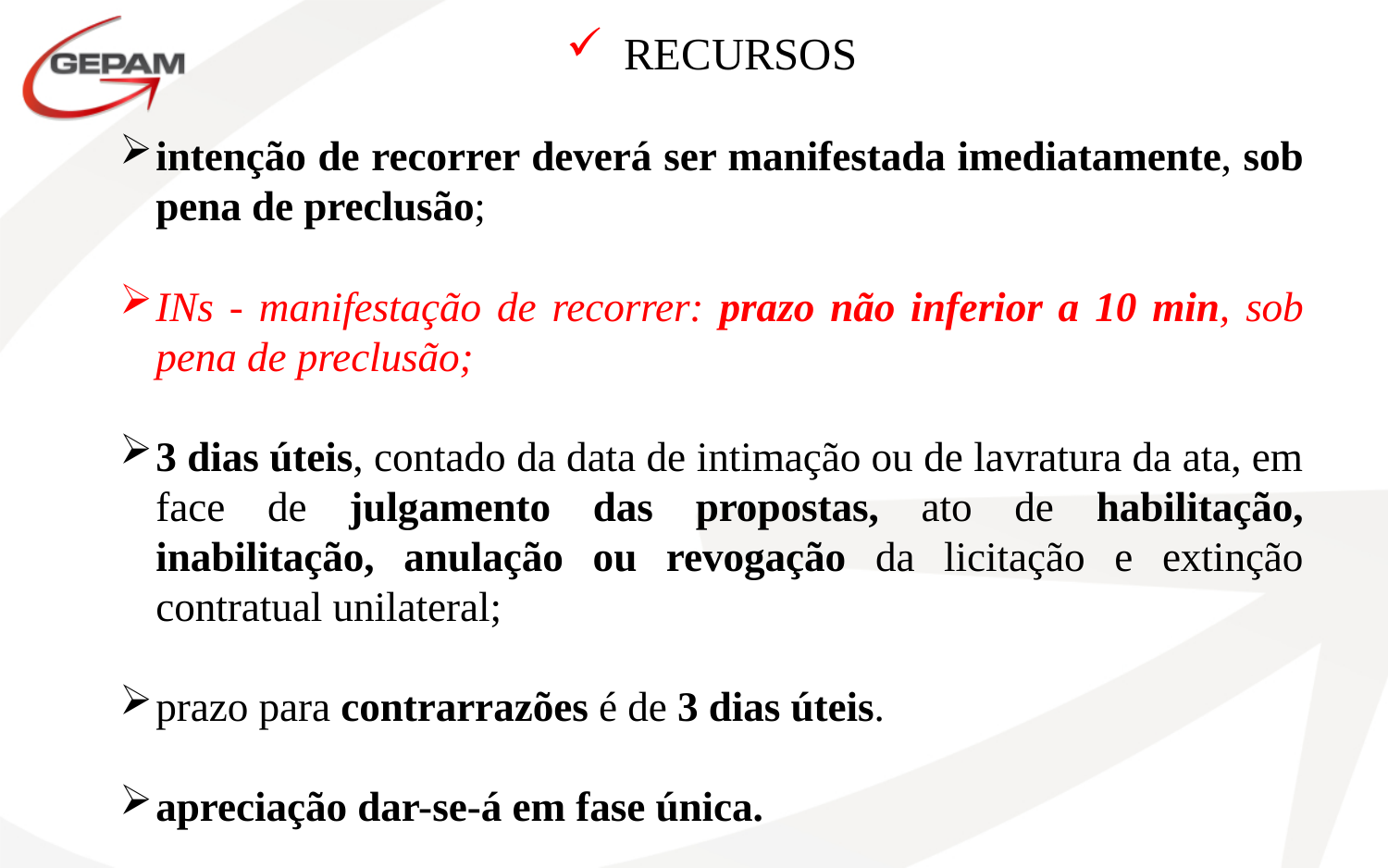

RECURSOS

intenção de recorrer deverá ser manifestada imediatamente, sob pena de preclusão;

INs - manifestação de recorrer: prazo não inferior a 10 min, sob pena de preclusão;

3 dias úteis, contado da data de intimação ou de lavratura da ata, em face de julgamento das propostas, ato de habilitação, inabilitação, anulação ou revogação da licitação e extinção contratual unilateral;

prazo para contrarrazões é de 3 dias úteis.

apreciação dar-se-á em fase única.